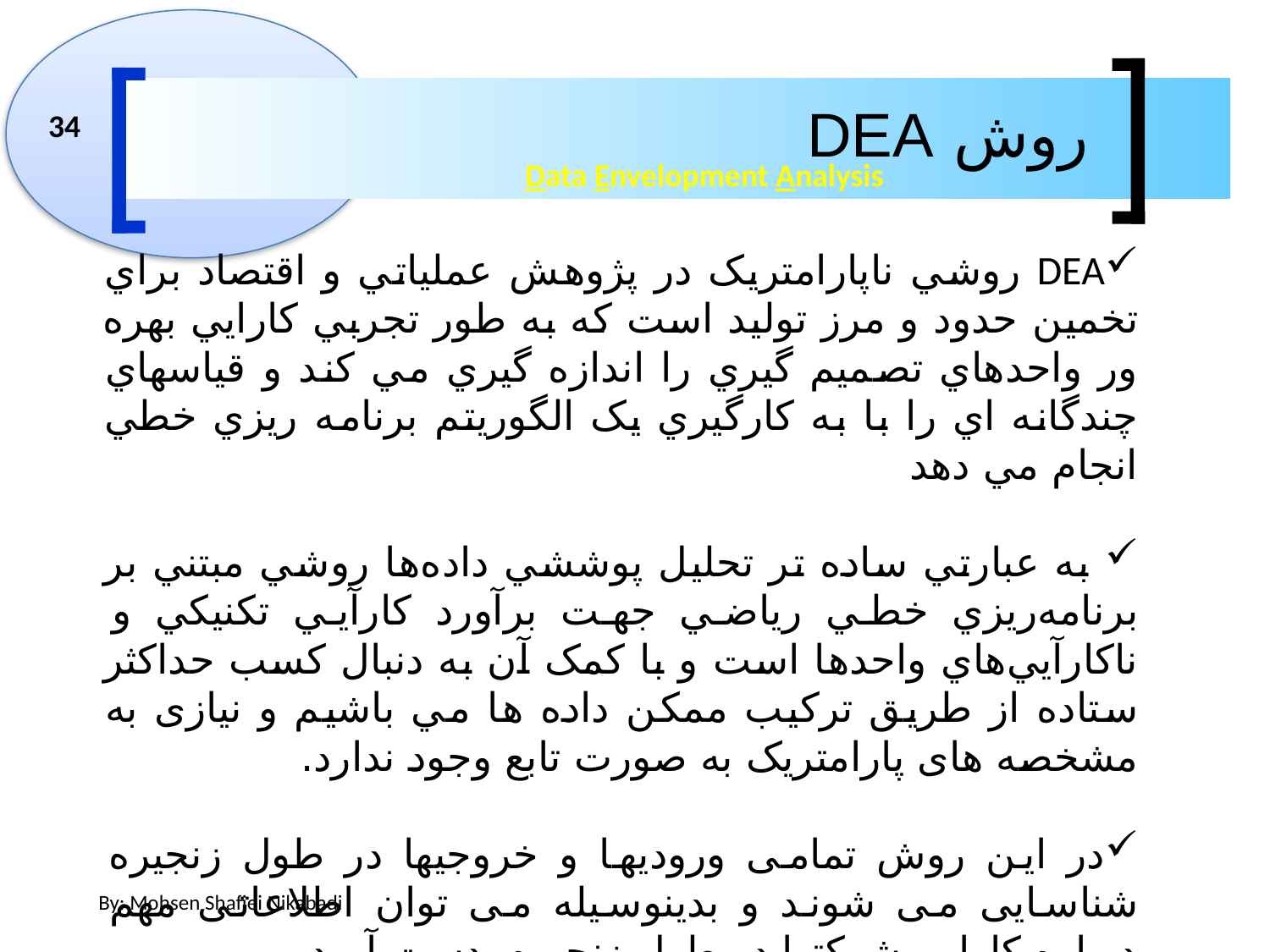

روش DEA
34
Data Envelopment Analysis
DEA روشي ناپارامتريک در پژوهش عملياتي و اقتصاد براي تخمين حدود و مرز توليد است که به طور تجربي کارايي بهره ور واحدهاي تصميم گيري را اندازه گيري مي کند و قياسهاي چندگانه اي را با به کارگيري يک الگوريتم برنامه ريزي خطي انجام مي دهد

 به عبارتي ساده تر تحليل پوششي داده‌ها روشي مبتني بر برنامه‌ريزي خطي رياضي جهت برآورد کارآيي تکنيکي و ناکارآيي‌هاي واحدها است و با کمک آن به دنبال کسب حداکثر ستاده از طريق ترکيب ممکن داده ها مي باشيم و نیازی به مشخصه های پارامتریک به صورت تابع وجود ندارد.

در این روش تمامی ورودیها و خروجیها در طول زنجیره شناسایی می شوند و بدینوسیله می توان اطلاعاتی مهم درباره کارایی شرکتها در طول زنجیره بدست آورد.
By: Mohsen Shafiei Nikabadi